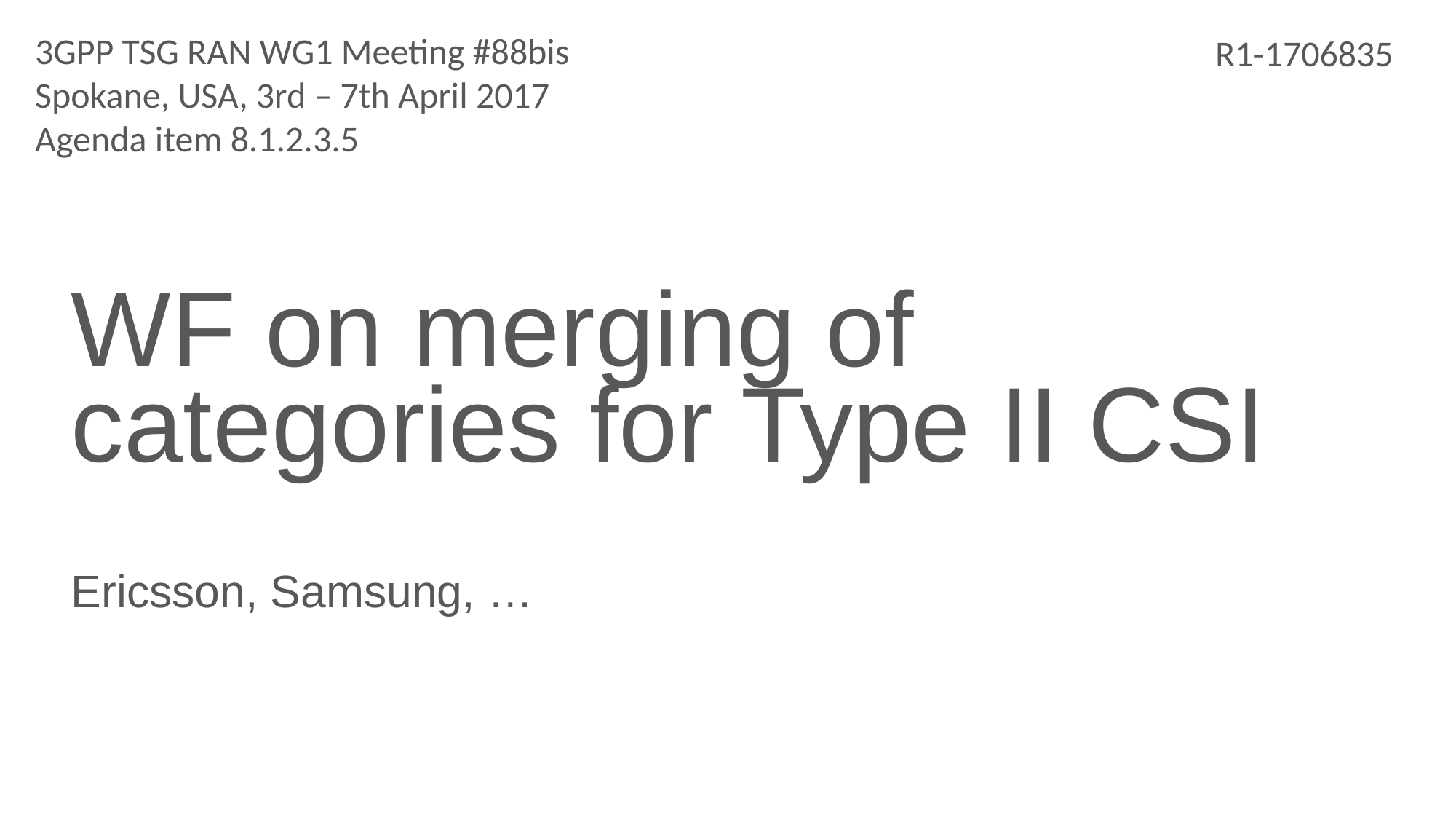

3GPP TSG RAN WG1 Meeting #88bis
Spokane, USA, 3rd – 7th April 2017
Agenda item 8.1.2.3.5
R1-1706835
# WF on merging of categories for Type II CSI
Ericsson, Samsung, …